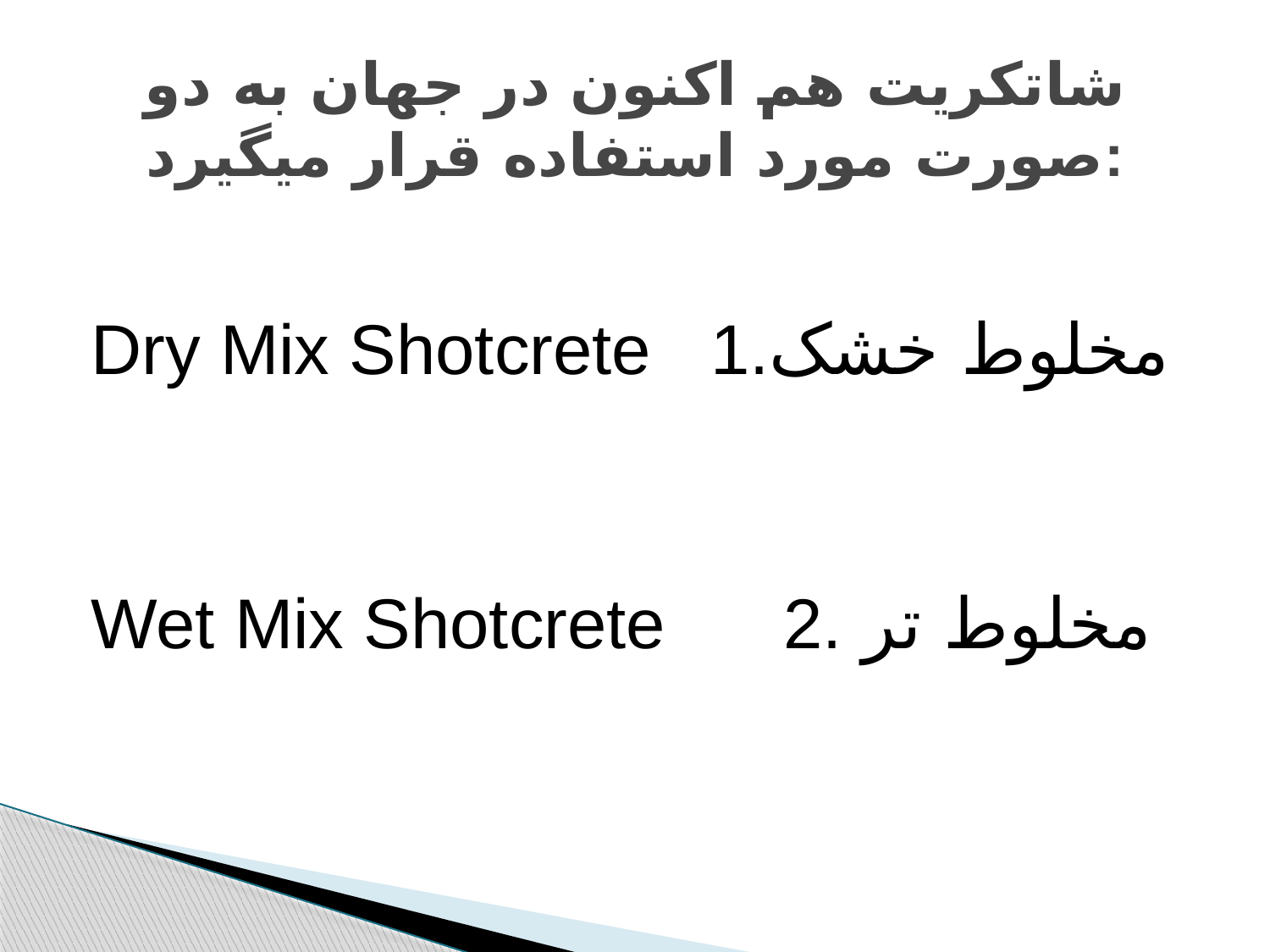

# شاتکریت هم اکنون در جهان به دو صورت مورد استفاده قرار میگیرد:

Dry Mix Shotcrete   1.مخلوط خشک

Wet Mix Shotcrete      2. مخلوط تر